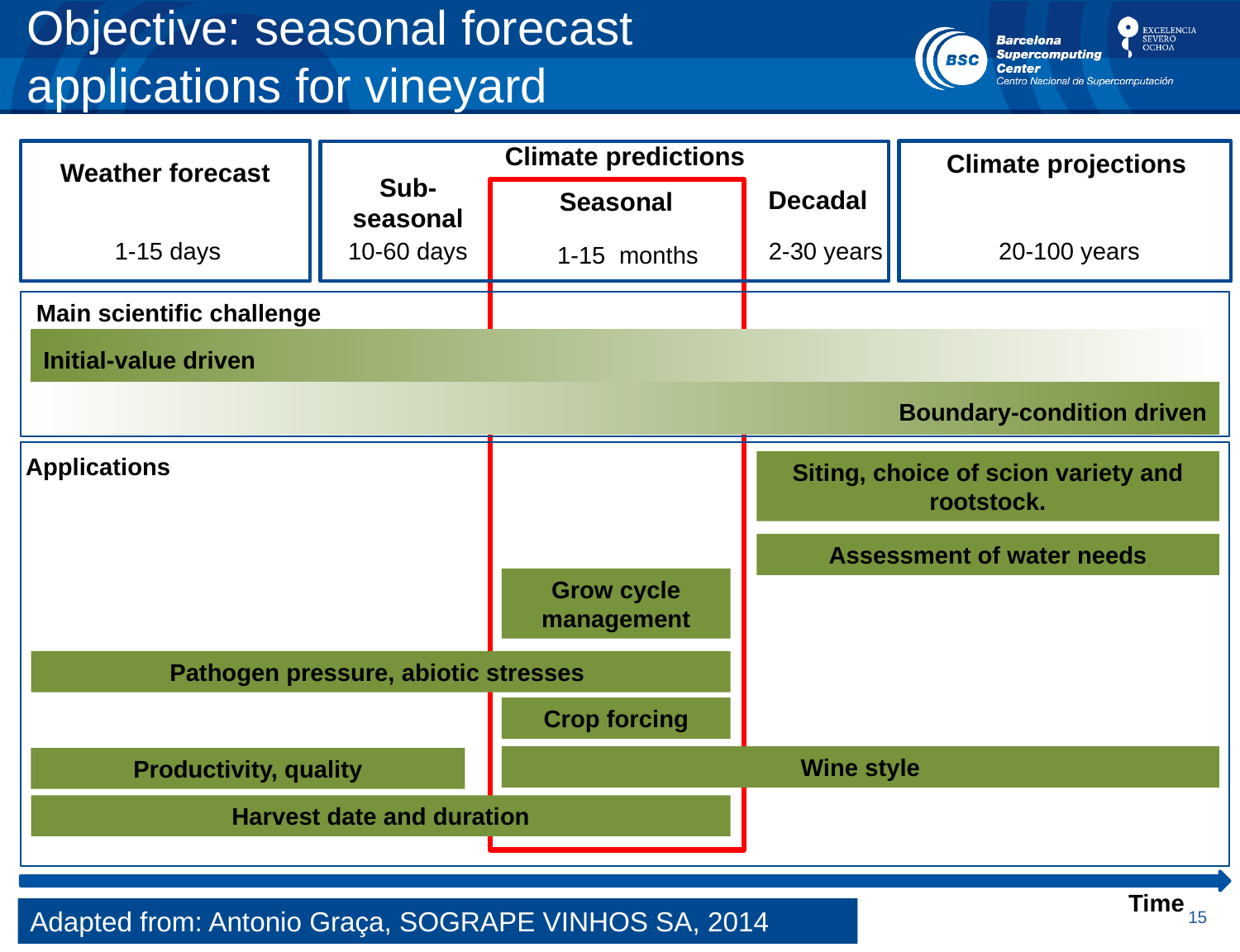

# Objective: seasonal forecast applications for vineyard management

Climate predictions

Climate projections

Weather forecast
Sub-
seasonal
Decadal

Seasonal
1-15 days
10-60 days
2-30 years
20-100 years
1-15  months

Main scientific challenge

Initial-value driven

Boundary-condition driven

Applications
Siting, choice of scion variety and rootstock.
Assessment of water needs
Grow cycle management
Pathogen pressure, abiotic stresses
Crop forcing
Wine style
Productivity, quality
Harvest date and duration

Time
Adapted from: Antonio Graça, SOGRAPE VINHOS SA, 2014